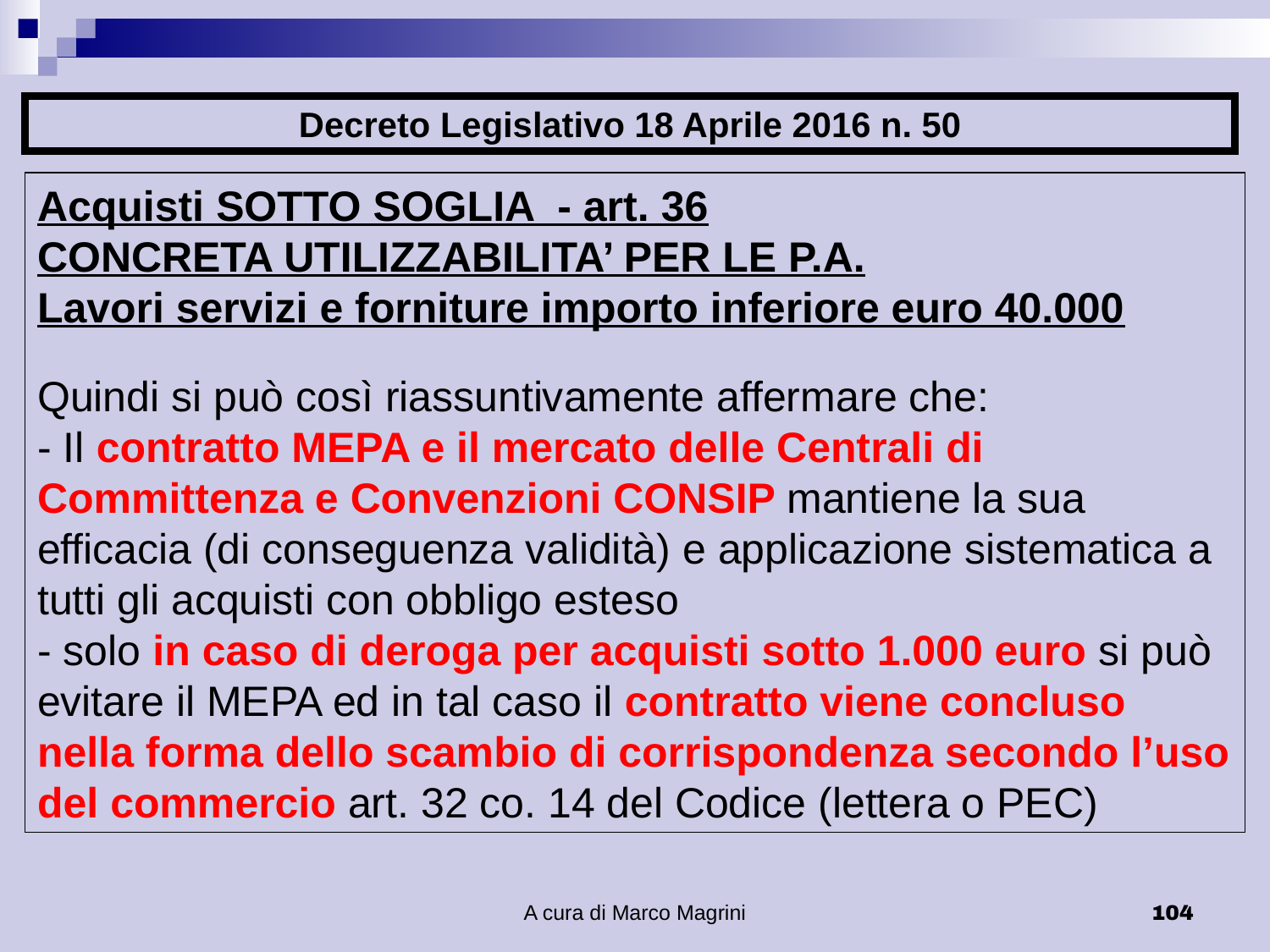

Decreto Legislativo 18 Aprile 2016 n. 50
Acquisti SOTTO SOGLIA  - art. 36
CONCRETA UTILIZZABILITA’ PER LE P.A.
Lavori servizi e forniture importo inferiore euro 40.000

Quindi si può così riassuntivamente affermare che:
- Il contratto MEPA e il mercato delle Centrali di Committenza e Convenzioni CONSIP mantiene la sua efficacia (di conseguenza validità) e applicazione sistematica a tutti gli acquisti con obbligo esteso
- solo in caso di deroga per acquisti sotto 1.000 euro si può evitare il MEPA ed in tal caso il contratto viene concluso nella forma dello scambio di corrispondenza secondo l’uso del commercio art. 32 co. 14 del Codice (lettera o PEC)

A cura di Marco Magrini
104